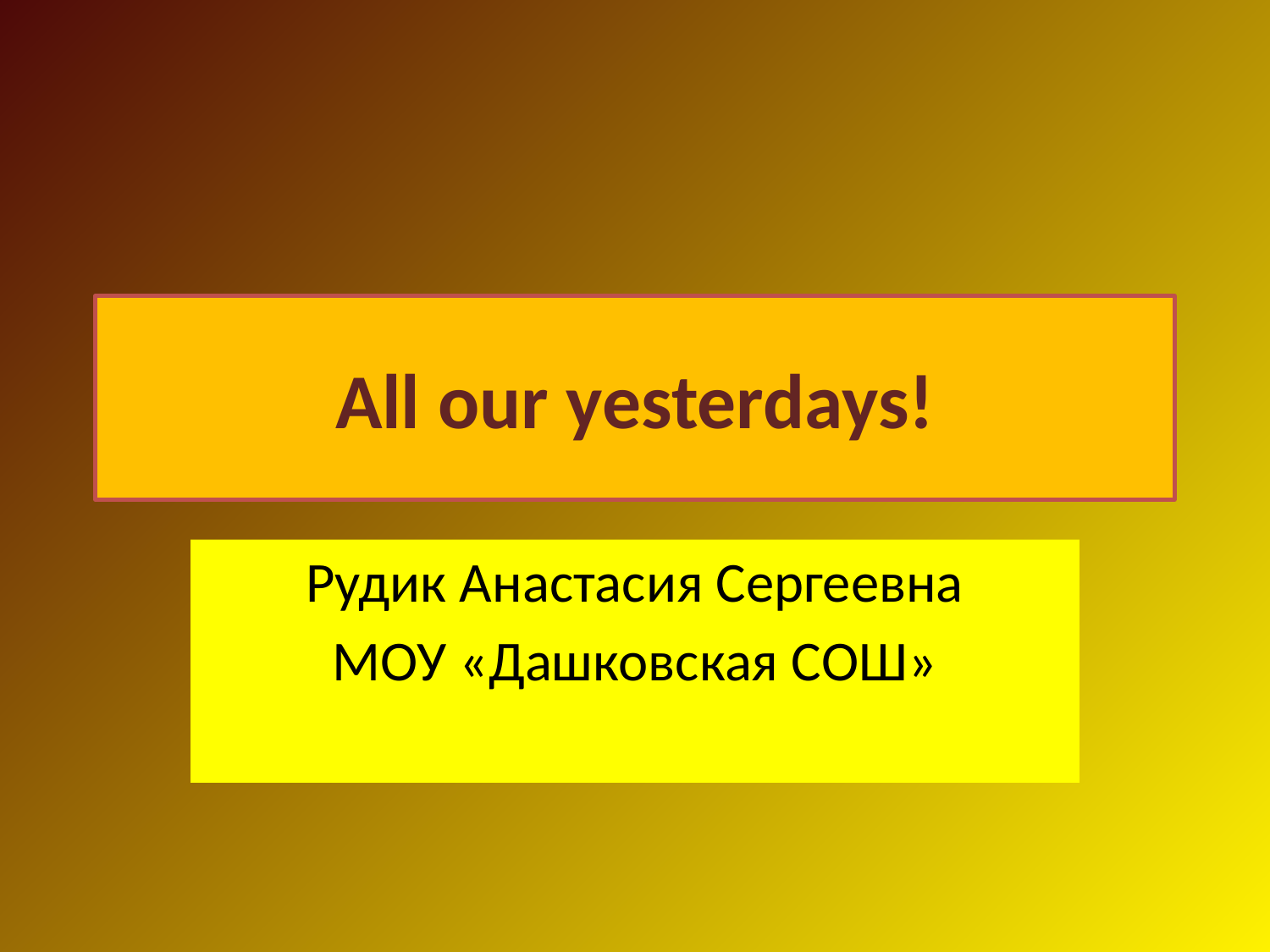

# All our yesterdays!
Рудик Анастасия Сергеевна
МОУ «Дашковская СОШ»